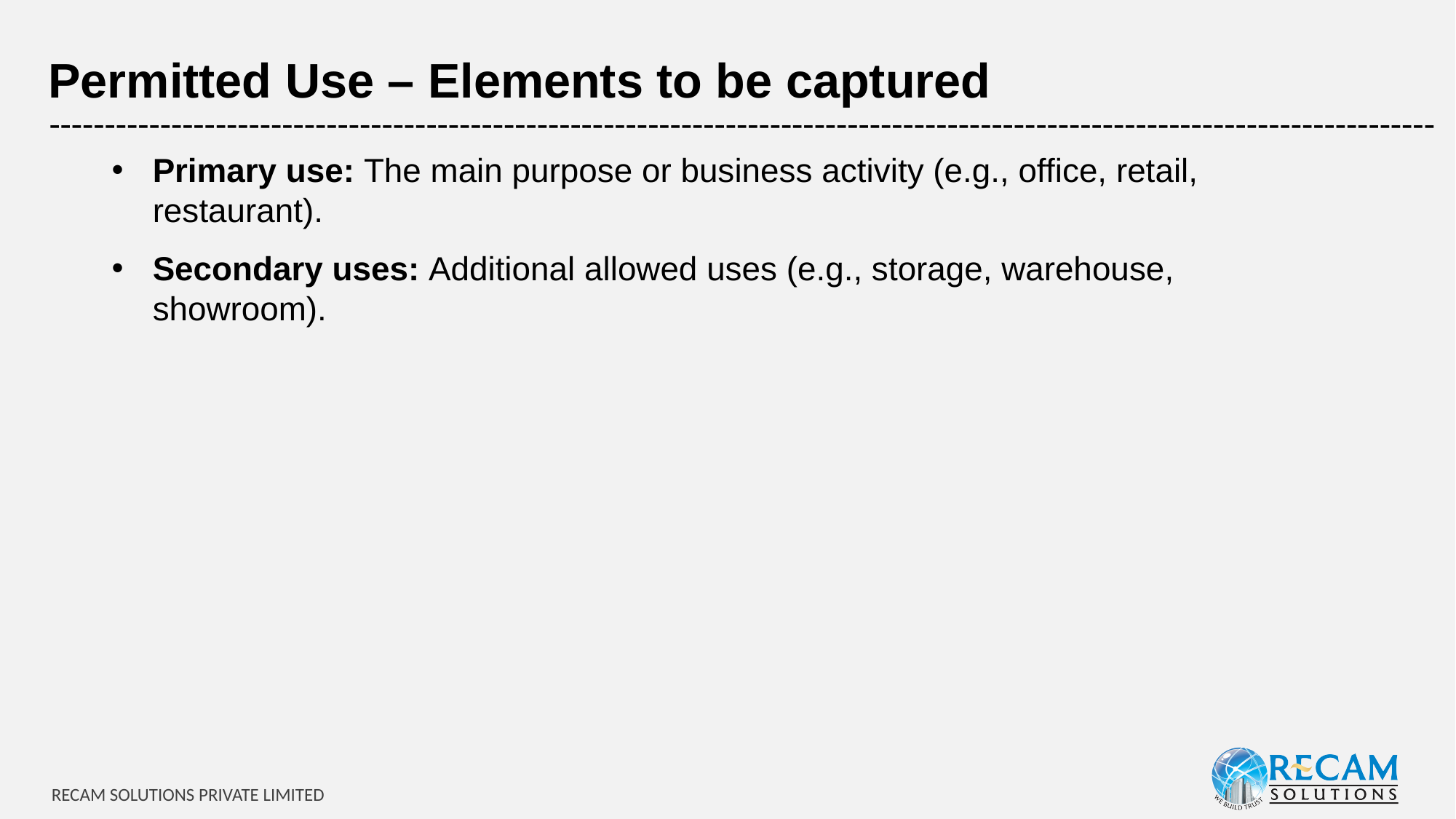

Permitted Use – Elements to be captured
-----------------------------------------------------------------------------------------------------------------------------
Primary use: The main purpose or business activity (e.g., office, retail, restaurant).
Secondary uses: Additional allowed uses (e.g., storage, warehouse, showroom).
RECAM SOLUTIONS PRIVATE LIMITED